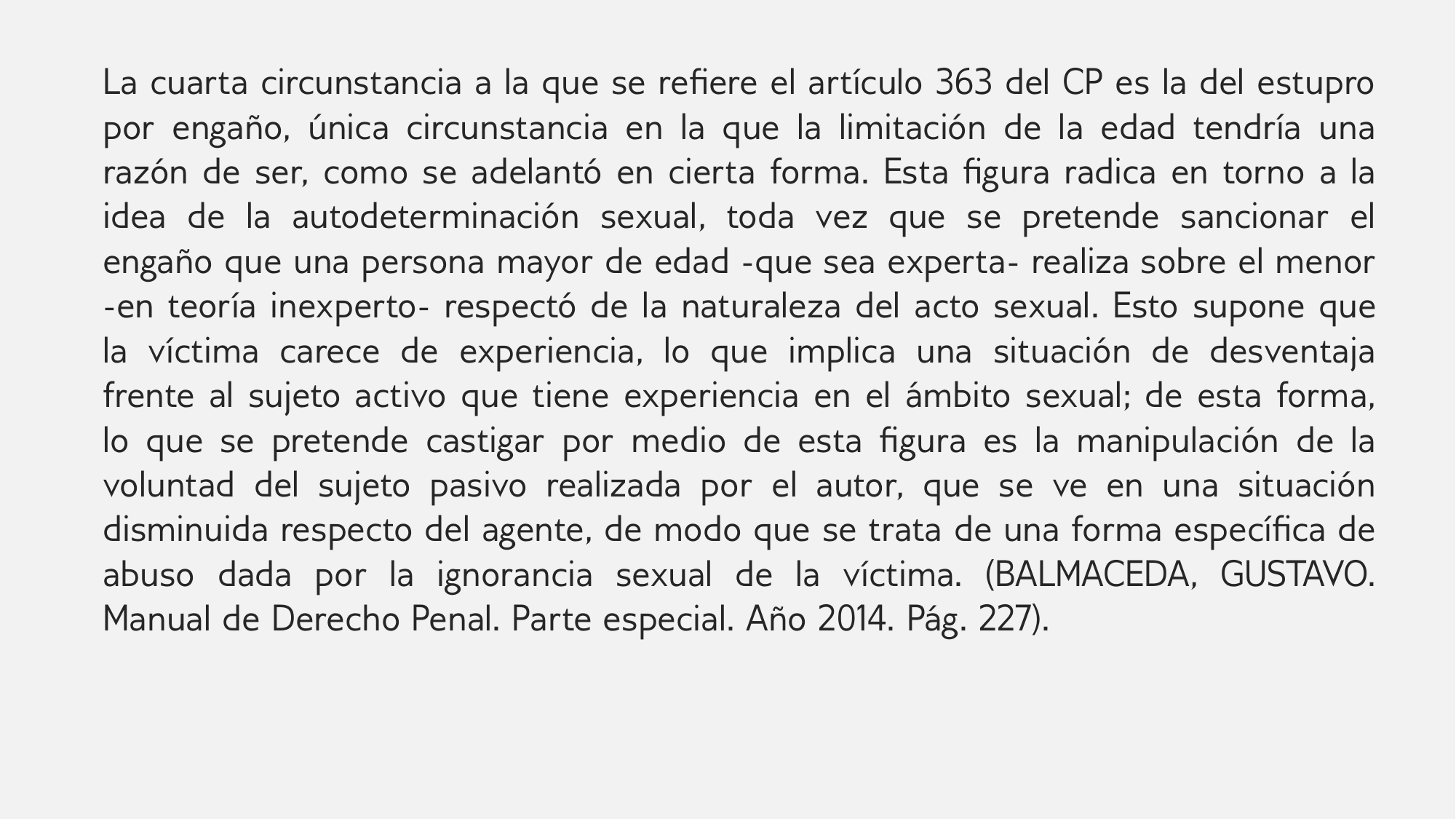

La cuarta circunstancia a la que se refiere el artículo 363 del CP es la del estupro por engaño, única circunstancia en la que la limitación de la edad tendría una razón de ser, como se adelantó en cierta forma. Esta figura radica en torno a la idea de la autodeterminación sexual, toda vez que se pretende sancionar el engaño que una persona mayor de edad -que sea experta- realiza sobre el menor -en teoría inexperto- respectó de la naturaleza del acto sexual. Esto supone que la víctima carece de experiencia, lo que implica una situación de desventaja frente al sujeto activo que tiene experiencia en el ámbito sexual; de esta forma, lo que se pretende castigar por medio de esta figura es la manipulación de la voluntad del sujeto pasivo realizada por el autor, que se ve en una situación disminuida respecto del agente, de modo que se trata de una forma específica de abuso dada por la ignorancia sexual de la víctima. (BALMACEDA, GUSTAVO. Manual de Derecho Penal. Parte especial. Año 2014. Pág. 227).